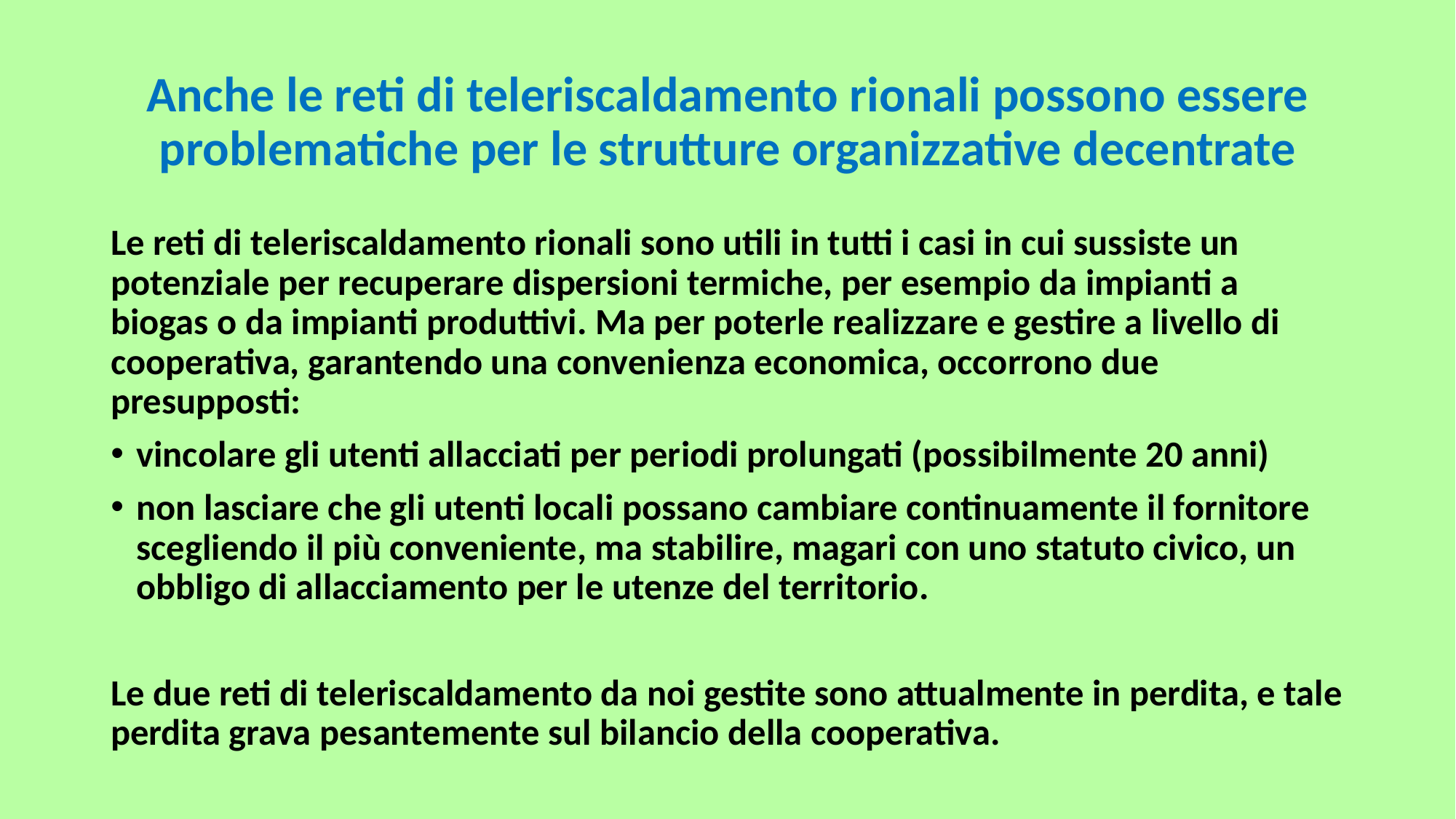

Anche le reti di teleriscaldamento rionali possono essere problematiche per le strutture organizzative decentrate
Le reti di teleriscaldamento rionali sono utili in tutti i casi in cui sussiste un potenziale per recuperare dispersioni termiche, per esempio da impianti a biogas o da impianti produttivi. Ma per poterle realizzare e gestire a livello di cooperativa, garantendo una convenienza economica, occorrono due presupposti:
vincolare gli utenti allacciati per periodi prolungati (possibilmente 20 anni)
non lasciare che gli utenti locali possano cambiare continuamente il fornitore scegliendo il più conveniente, ma stabilire, magari con uno statuto civico, un obbligo di allacciamento per le utenze del territorio.

Le due reti di teleriscaldamento da noi gestite sono attualmente in perdita, e tale perdita grava pesantemente sul bilancio della cooperativa.